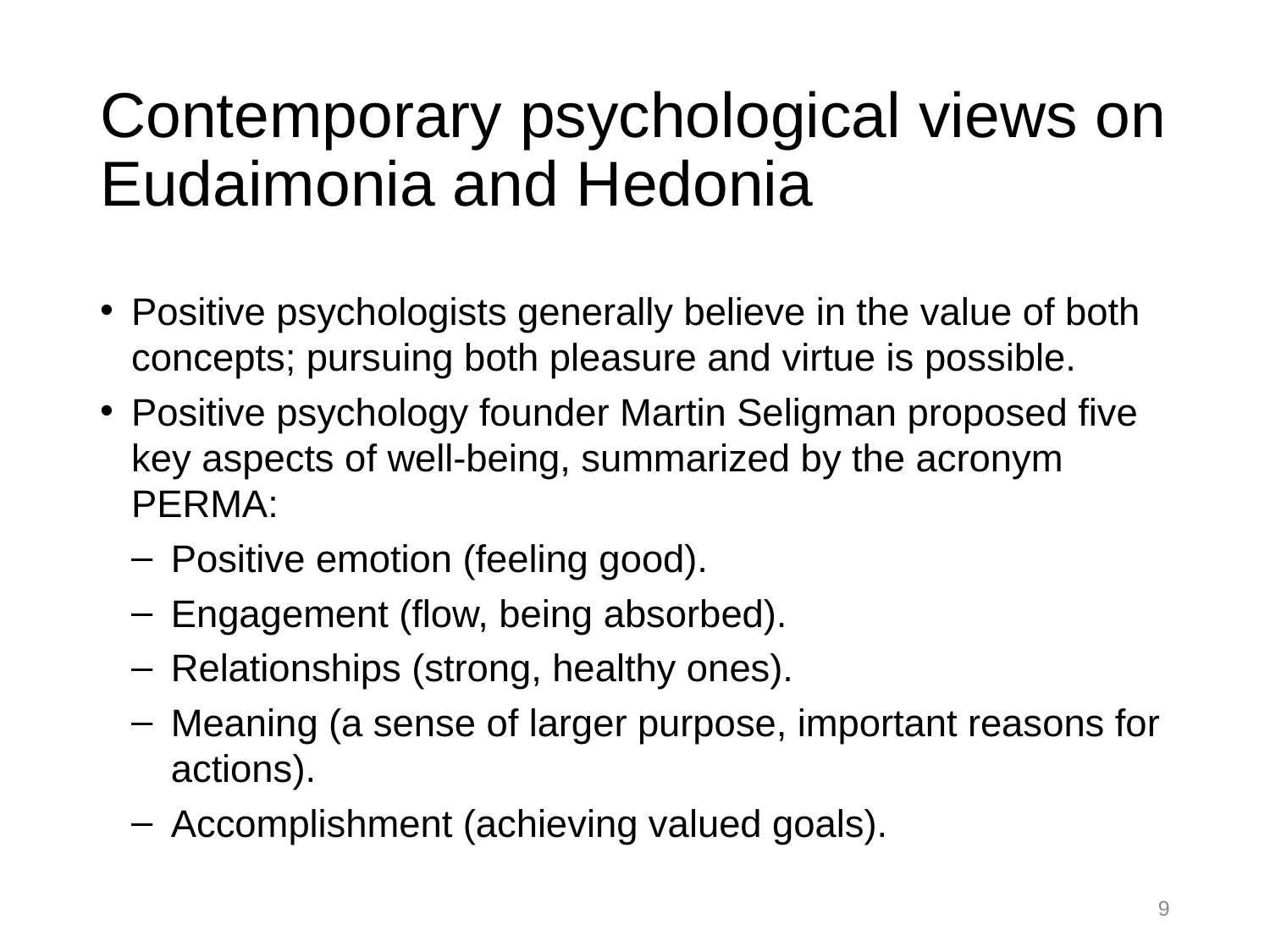

# Contemporary psychological views on Eudaimonia and Hedonia
Positive psychologists generally believe in the value of both concepts; pursuing both pleasure and virtue is possible.
Positive psychology founder Martin Seligman proposed five key aspects of well-being, summarized by the acronym PERMA:
Positive emotion (feeling good).
Engagement (flow, being absorbed).
Relationships (strong, healthy ones).
Meaning (a sense of larger purpose, important reasons for actions).
Accomplishment (achieving valued goals).
9